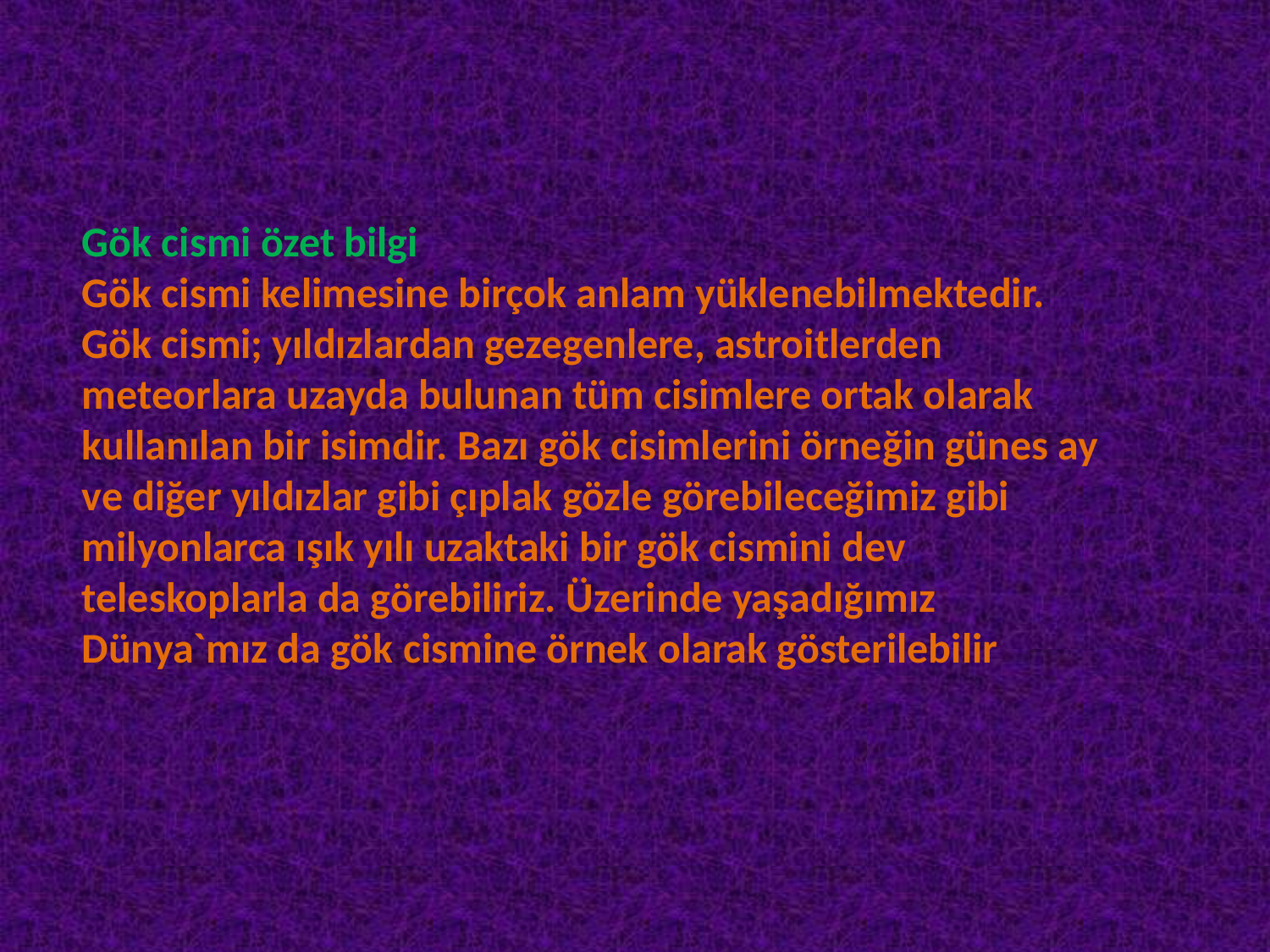

Gök cismi özet bilgi
Gök cismi kelimesine birçok anlam yüklenebilmektedir. Gök cismi; yıldızlardan gezegenlere, astroitlerden meteorlara uzayda bulunan tüm cisimlere ortak olarak kullanılan bir isimdir. Bazı gök cisimlerini örneğin günes ay ve diğer yıldızlar gibi çıplak gözle görebileceğimiz gibi milyonlarca ışık yılı uzaktaki bir gök cismini dev teleskoplarla da görebiliriz. Üzerinde yaşadığımız Dünya`mız da gök cismine örnek olarak gösterilebilir